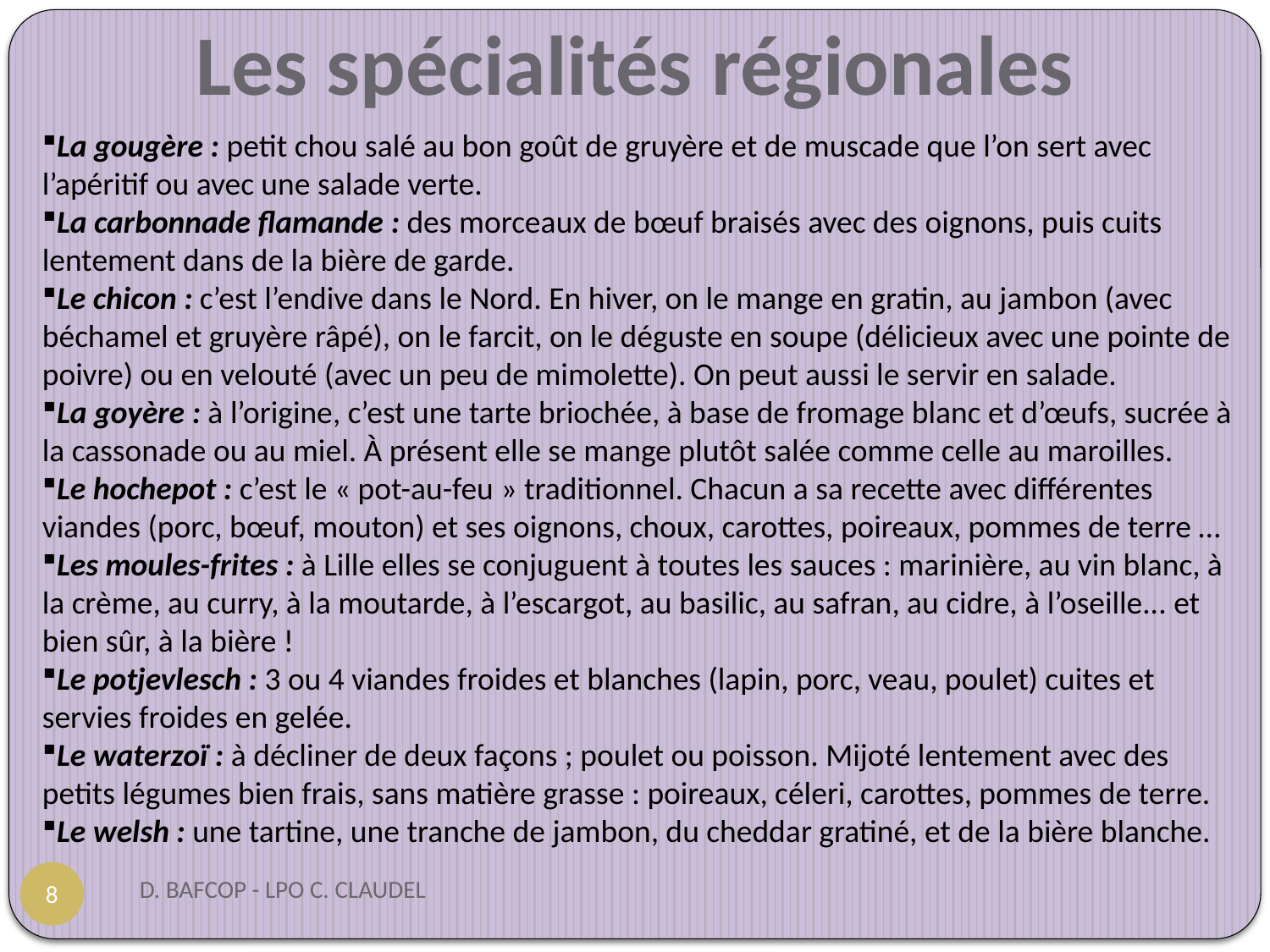

# Les spécialités régionales
La gougère : petit chou salé au bon goût de gruyère et de muscade que l’on sert avec l’apéritif ou avec une salade verte.
La carbonnade flamande : des morceaux de bœuf braisés avec des oignons, puis cuits lentement dans de la bière de garde.
Le chicon : c’est l’endive dans le Nord. En hiver, on le mange en gratin, au jambon (avec béchamel et gruyère râpé), on le farcit, on le déguste en soupe (délicieux avec une pointe de poivre) ou en velouté (avec un peu de mimolette). On peut aussi le servir en salade.
La goyère : à l’origine, c’est une tarte briochée, à base de fromage blanc et d’œufs, sucrée à la cassonade ou au miel. À présent elle se mange plutôt salée comme celle au maroilles.
Le hochepot : c’est le « pot-au-feu » traditionnel. Chacun a sa recette avec différentes viandes (porc, bœuf, mouton) et ses oignons, choux, carottes, poireaux, pommes de terre …
Les moules-frites : à Lille elles se conjuguent à toutes les sauces : marinière, au vin blanc, à la crème, au curry, à la moutarde, à l’escargot, au basilic, au safran, au cidre, à l’oseille... et bien sûr, à la bière !
Le potjevlesch : 3 ou 4 viandes froides et blanches (lapin, porc, veau, poulet) cuites et servies froides en gelée.
Le waterzoï : à décliner de deux façons ; poulet ou poisson. Mijoté lentement avec des petits légumes bien frais, sans matière grasse : poireaux, céleri, carottes, pommes de terre.
Le welsh : une tartine, une tranche de jambon, du cheddar gratiné, et de la bière blanche.
D. BAFCOP - LPO C. CLAUDEL
8